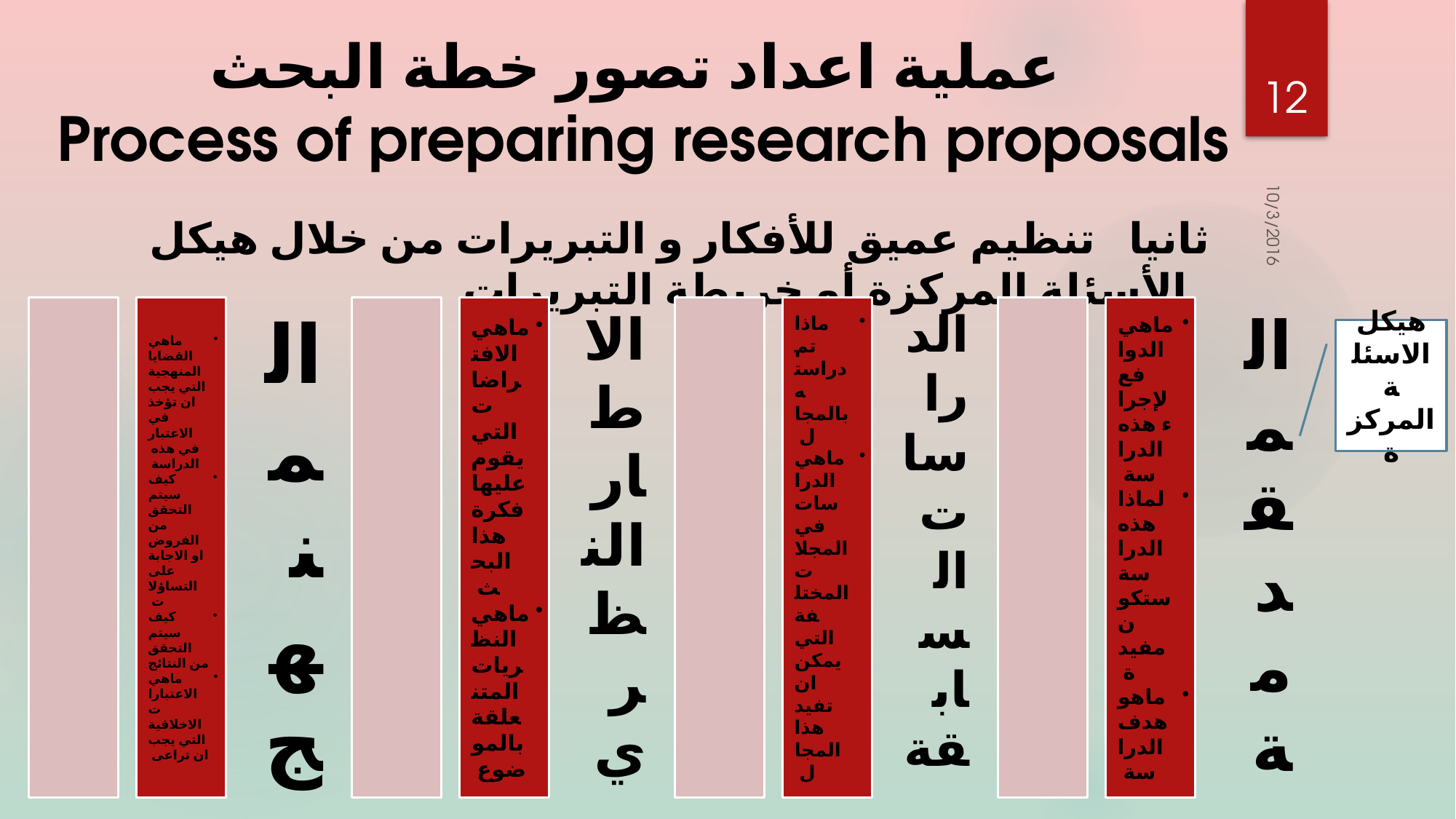

# عملية اعداد تصور خطة البحث Process of preparing research proposals
12
ثانيا   تنظيم عميق للأفكار و التبريرات من خلال هيكل الأسئلة المركزة أو خريطة التبريرات
10/3/2016
المنهج
ماهي النظريات المتنعلقة بالموضوع
الدراسات السابقة
المقدمة
لماذا هذه الدراسة ستكون مفيدة
ماهو هدف الدراسة
كيف سيتم التحقق من النتائج
هيكل الاسئلة المركزة